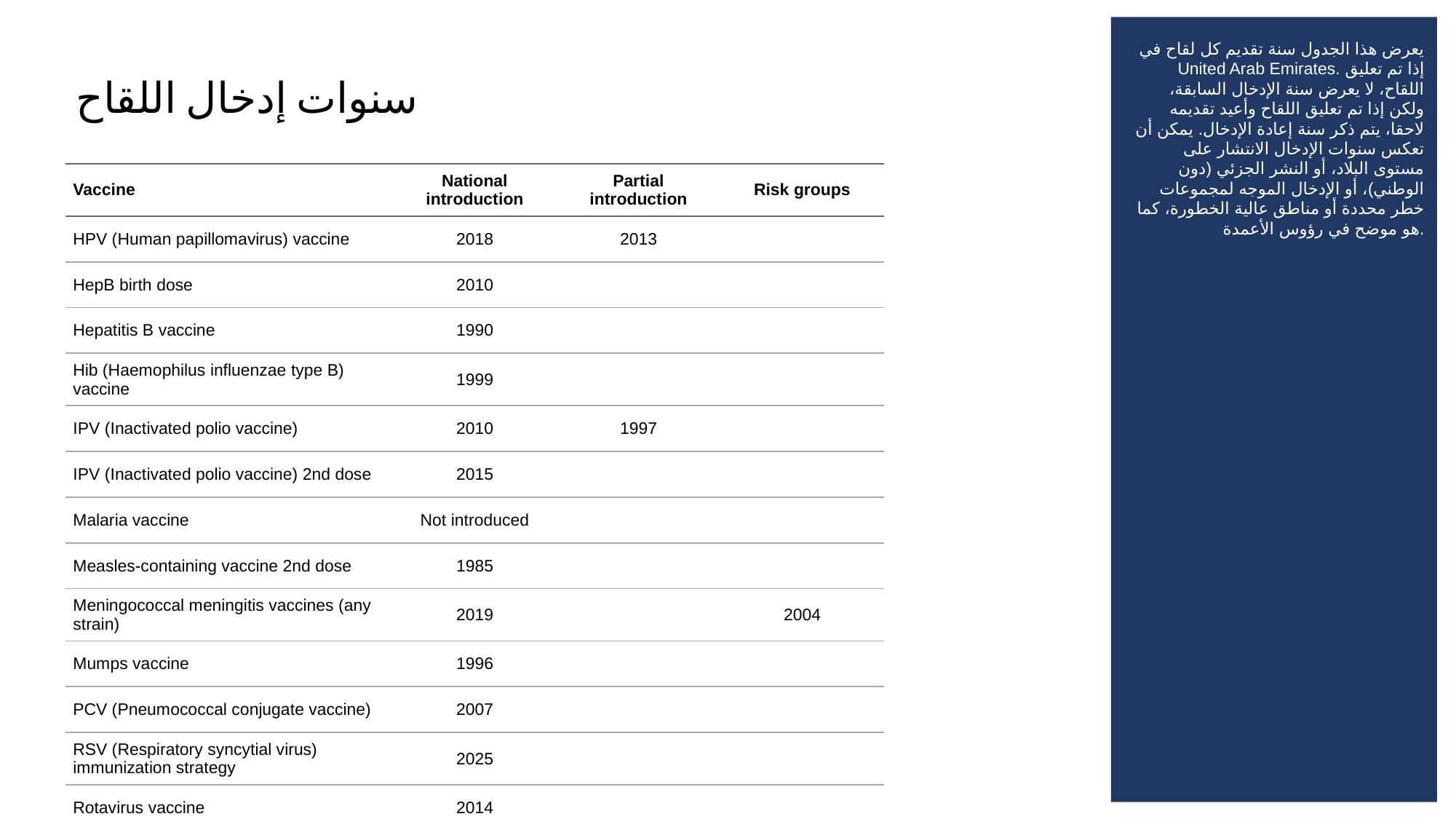

يعرض هذا الجدول سنة تقديم كل لقاح في United Arab Emirates. إذا تم تعليق اللقاح، لا يعرض سنة الإدخال السابقة، ولكن إذا تم تعليق اللقاح وأعيد تقديمه لاحقا، يتم ذكر سنة إعادة الإدخال. يمكن أن تعكس سنوات الإدخال الانتشار على مستوى البلاد، أو النشر الجزئي (دون الوطني)، أو الإدخال الموجه لمجموعات خطر محددة أو مناطق عالية الخطورة، كما هو موضح في رؤوس الأعمدة.
# سنوات إدخال اللقاح
| Vaccine | National introduction | Partial introduction | Risk groups |
| --- | --- | --- | --- |
| HPV (Human papillomavirus) vaccine | 2018 | 2013 |  |
| HepB birth dose | 2010 |  |  |
| Hepatitis B vaccine | 1990 |  |  |
| Hib (Haemophilus influenzae type B) vaccine | 1999 |  |  |
| IPV (Inactivated polio vaccine) | 2010 | 1997 |  |
| IPV (Inactivated polio vaccine) 2nd dose | 2015 |  |  |
| Malaria vaccine | Not introduced |  |  |
| Measles-containing vaccine 2nd dose | 1985 |  |  |
| Meningococcal meningitis vaccines (any strain) | 2019 |  | 2004 |
| Mumps vaccine | 1996 |  |  |
| PCV (Pneumococcal conjugate vaccine) | 2007 |  |  |
| RSV (Respiratory syncytial virus) immunization strategy | 2025 |  |  |
| Rotavirus vaccine | 2014 |  |  |
| Rubella vaccine | 1985 |  |  |
| Typhoid conjugate vaccine | Not introduced |  |  |
| YF (Yellow fever) vaccine | Not introduced |  |  |